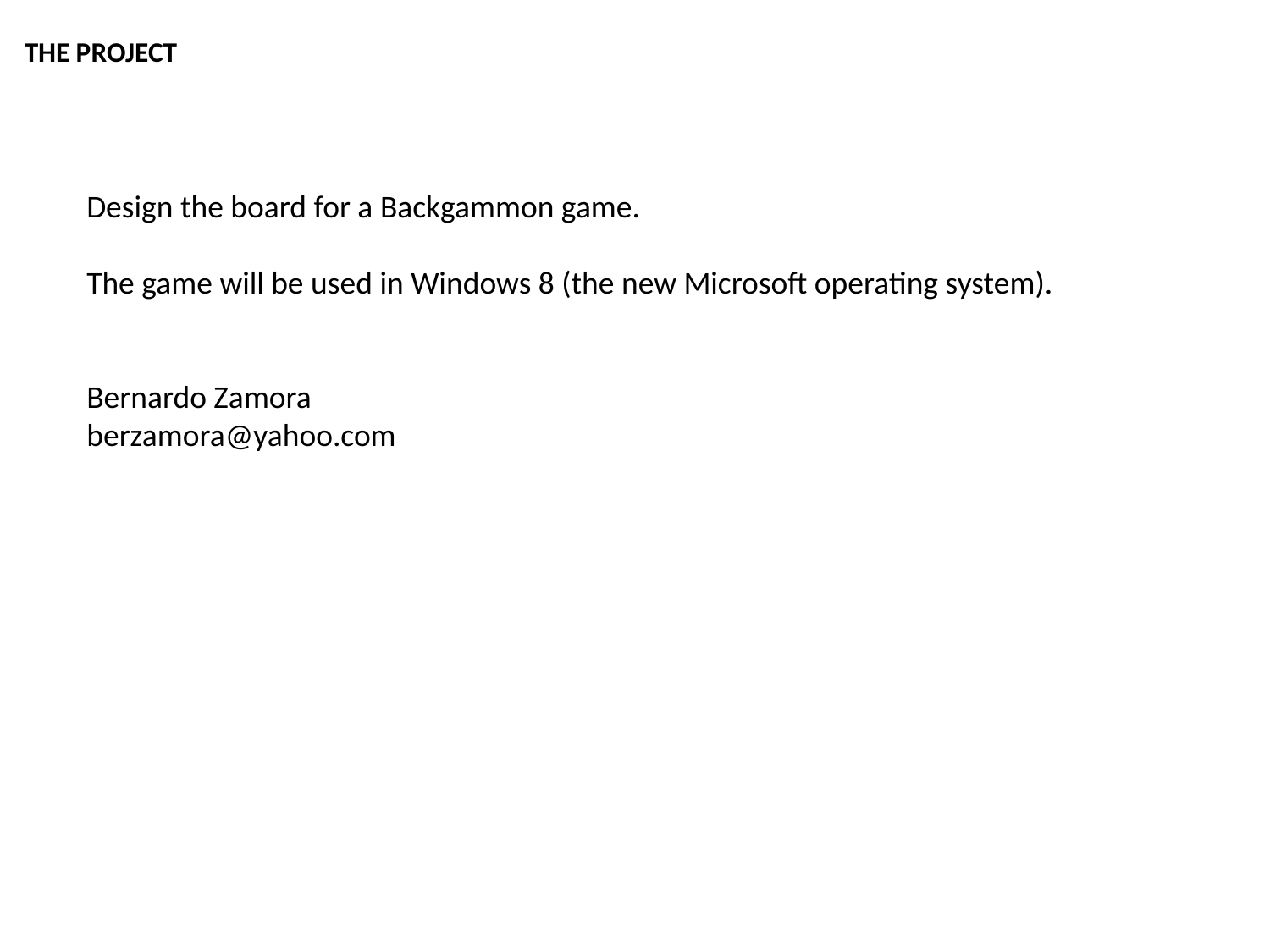

THE PROJECT
Design the board for a Backgammon game.

The game will be used in Windows 8 (the new Microsoft operating system).

Bernardo Zamora
berzamora@yahoo.com